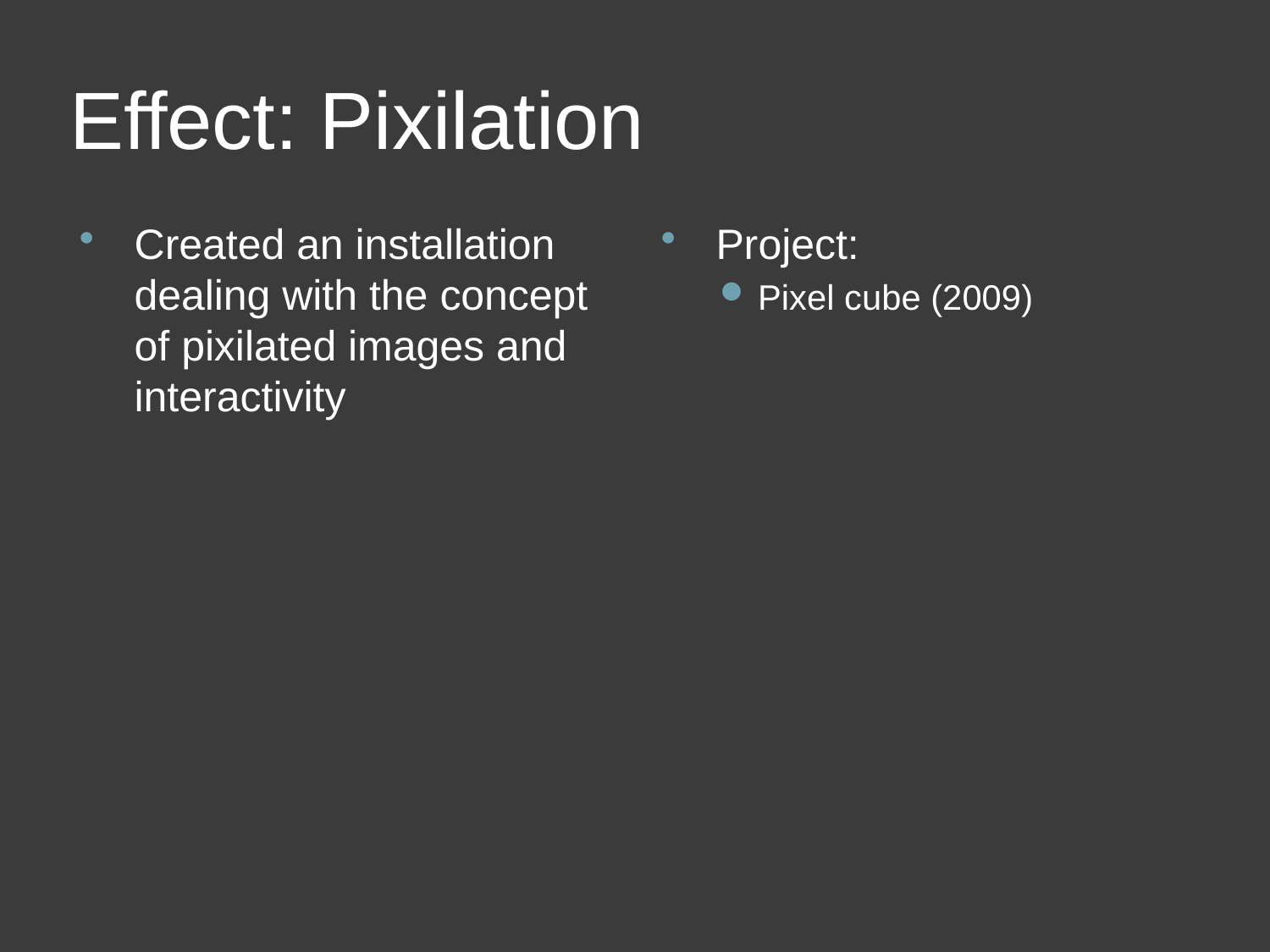

# Effect: Pixilation
Created an installation dealing with the concept of pixilated images and interactivity
Project:
Pixel cube (2009)